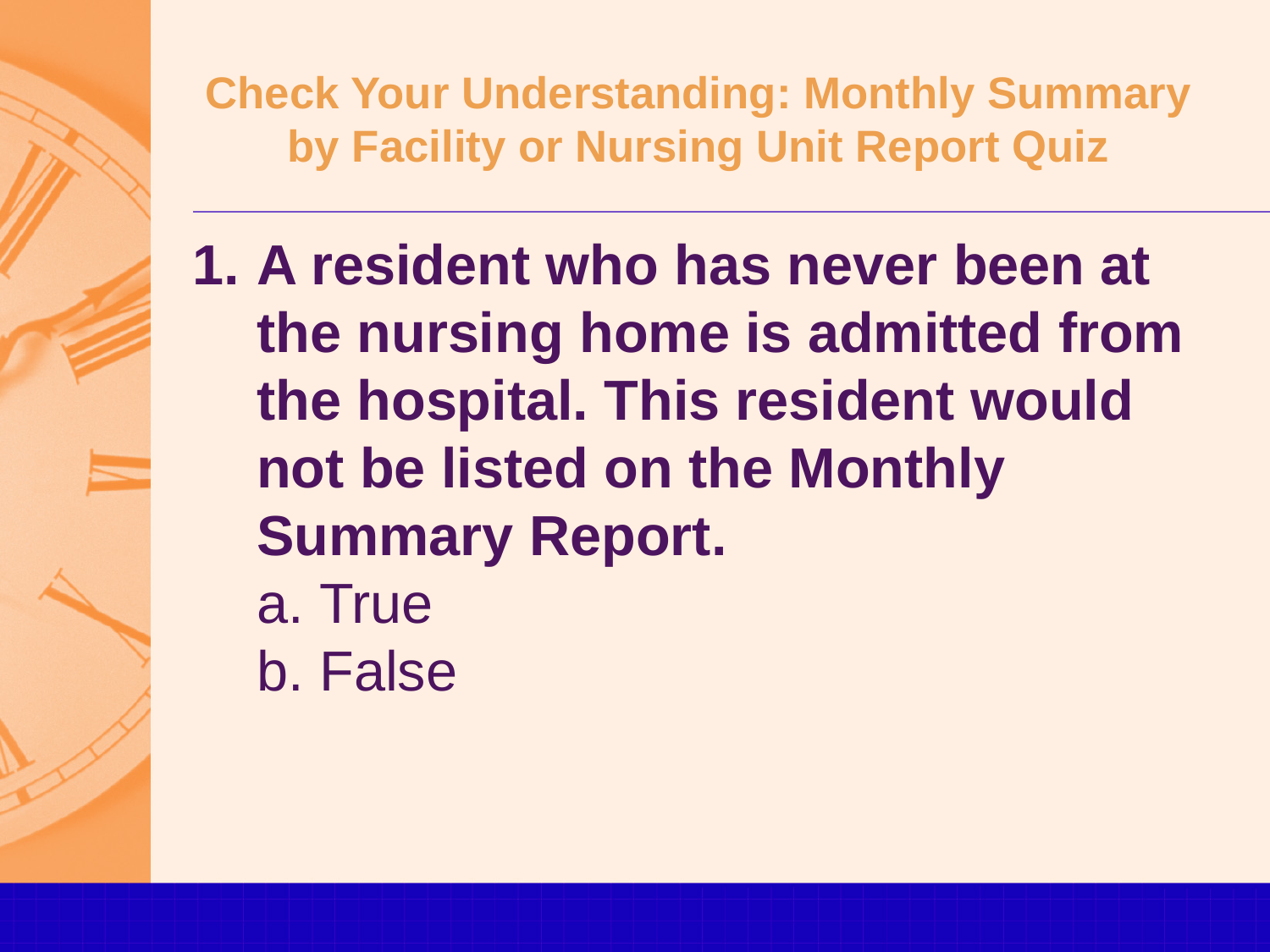

# Check Your Understanding: Monthly Summary by Facility or Nursing Unit Report Quiz
A resident who has never been at the nursing home is admitted from the hospital. This resident would not be listed on the Monthly Summary Report.
True
False